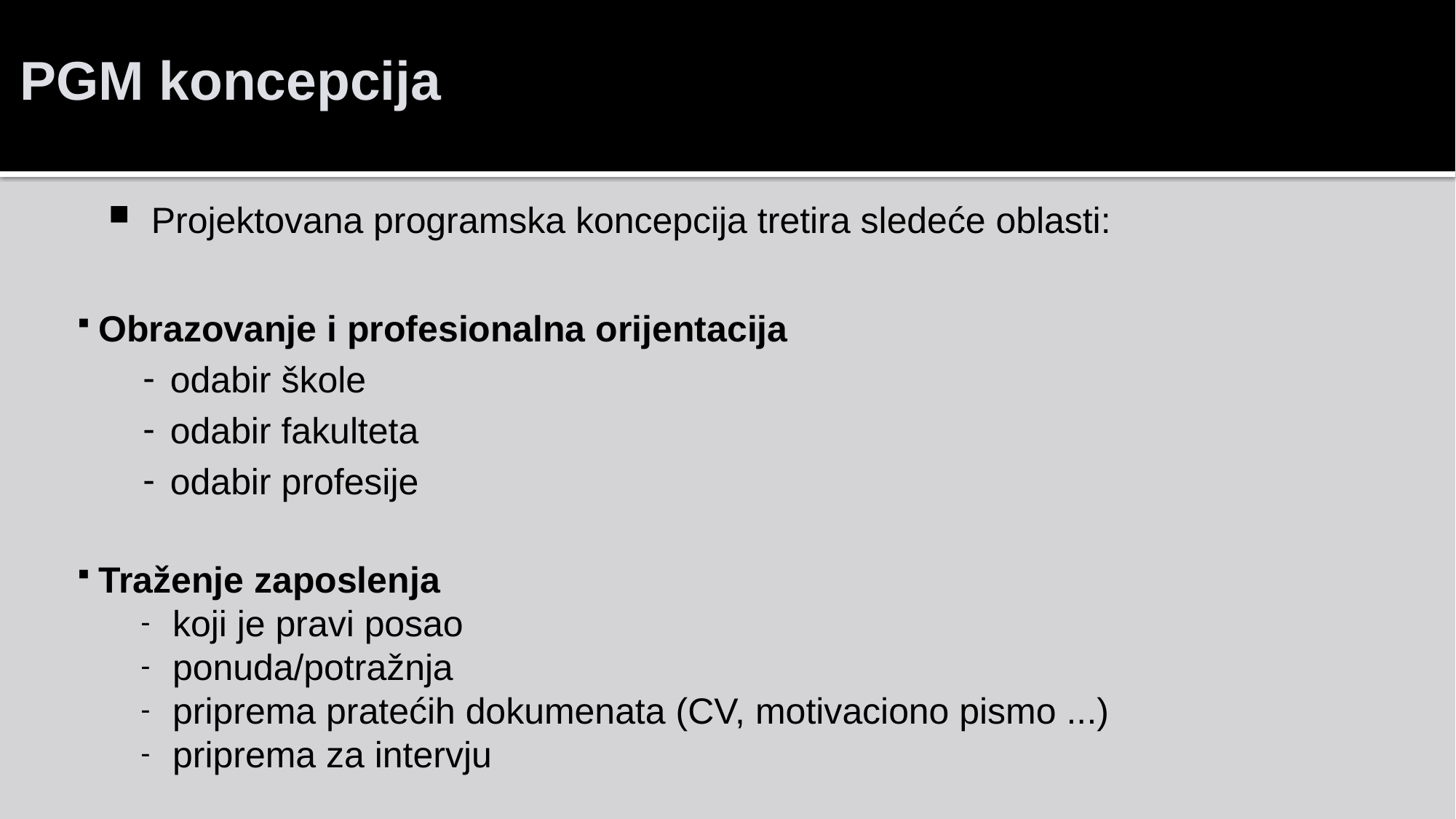

PGM koncepcija

Projektovana programska koncepcija tretira sledeće oblasti:

Obrazovanje i profesionalna orijentacija
odabir škole
odabir fakulteta
odabir profesije

Traženje zaposlenja
koji je pravi posao
ponuda/potražnja
priprema pratećih dokumenata (CV, motivaciono pismo ...)
priprema za intervju